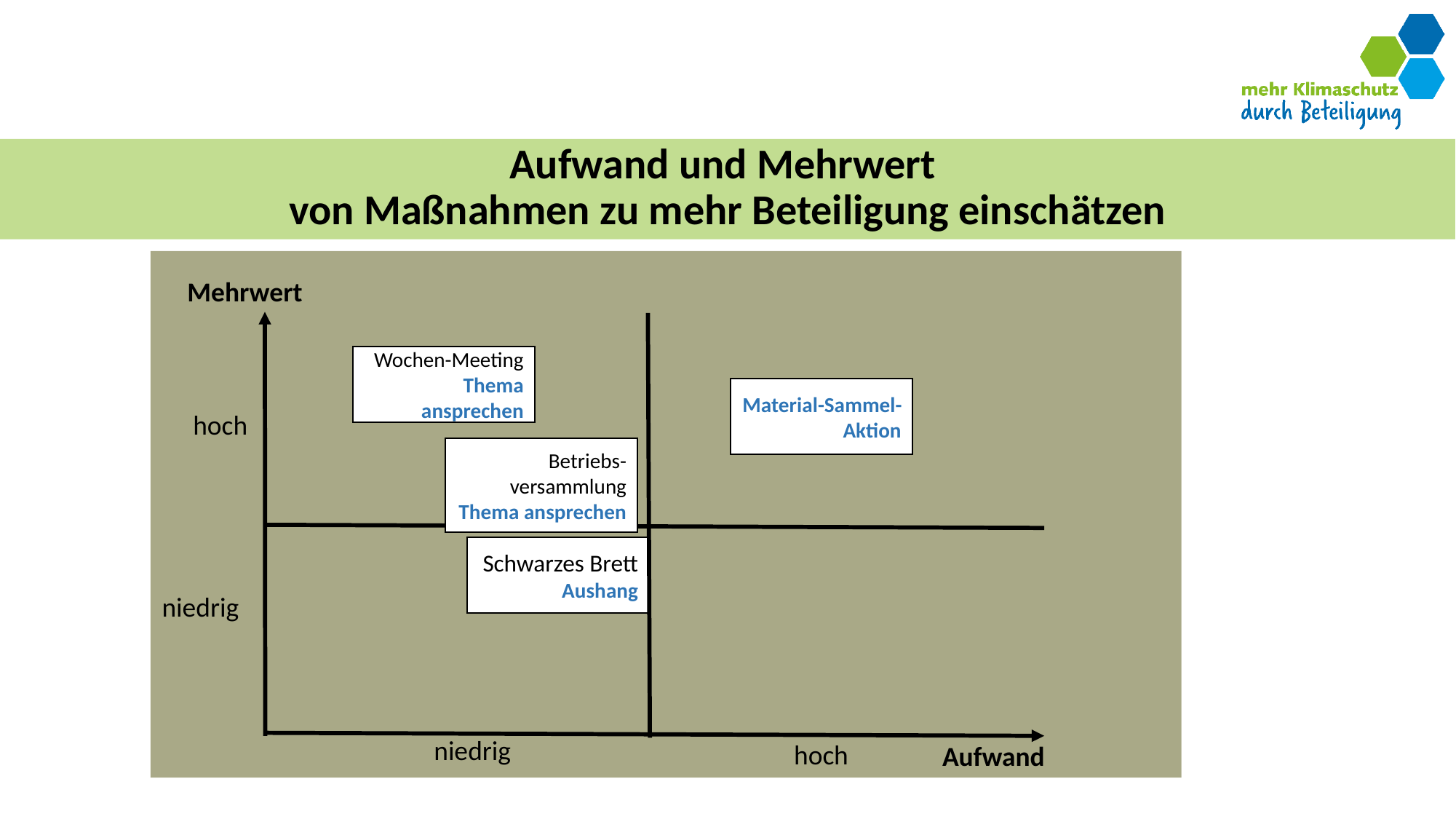

# Aufwand und Mehrwert von Maßnahmen zu mehr Beteiligung einschätzen

Mehrwert
Wochen-Meeting Thema ansprechen
Material-Sammel-Aktion
hoch
Betriebs-versammlung
Thema ansprechen
Schwarzes Brett Aushang
niedrig
niedrig
hoch
Aufwand